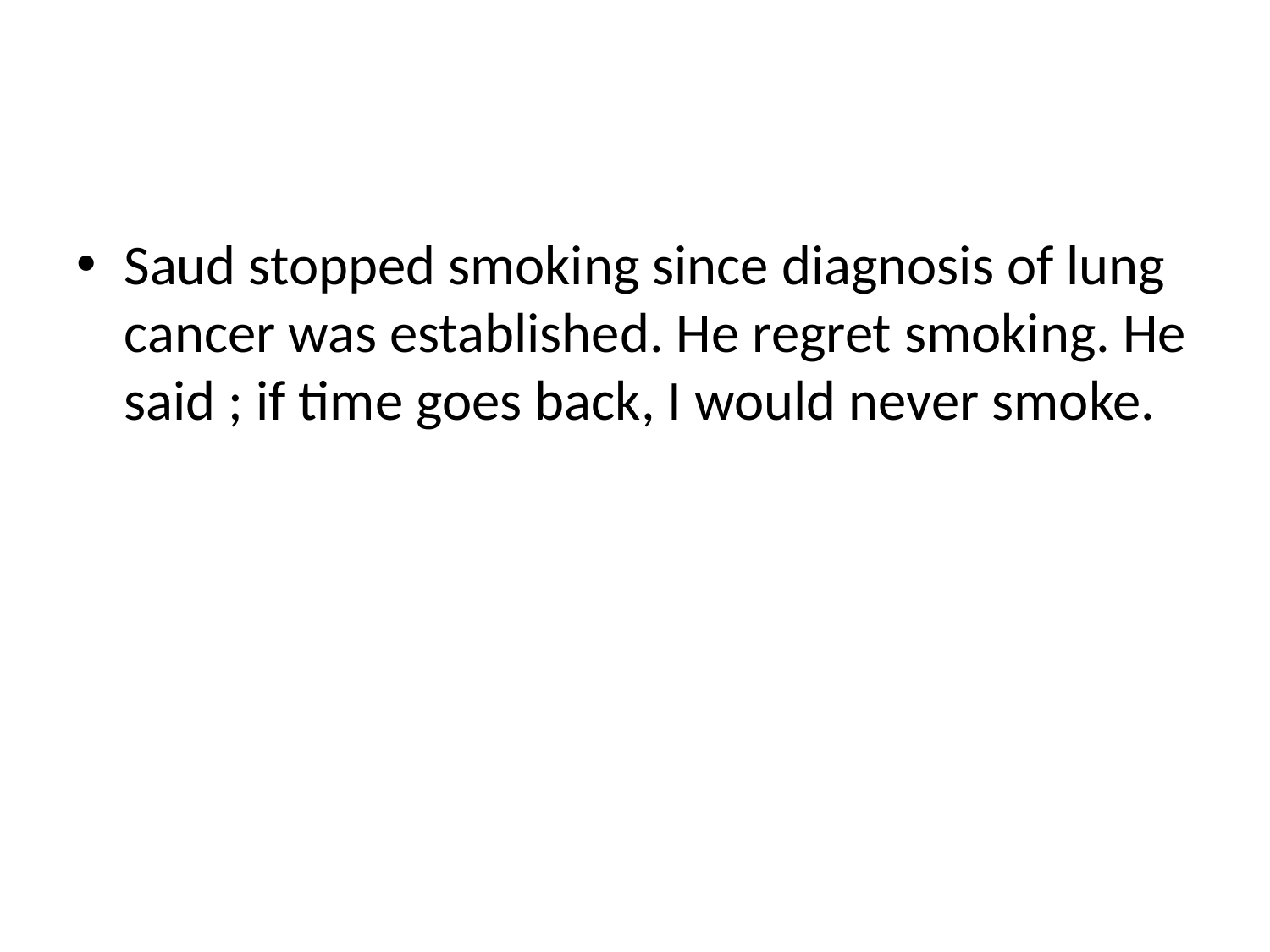

#
Saud stopped smoking since diagnosis of lung cancer was established. He regret smoking. He said ; if time goes back, I would never smoke.